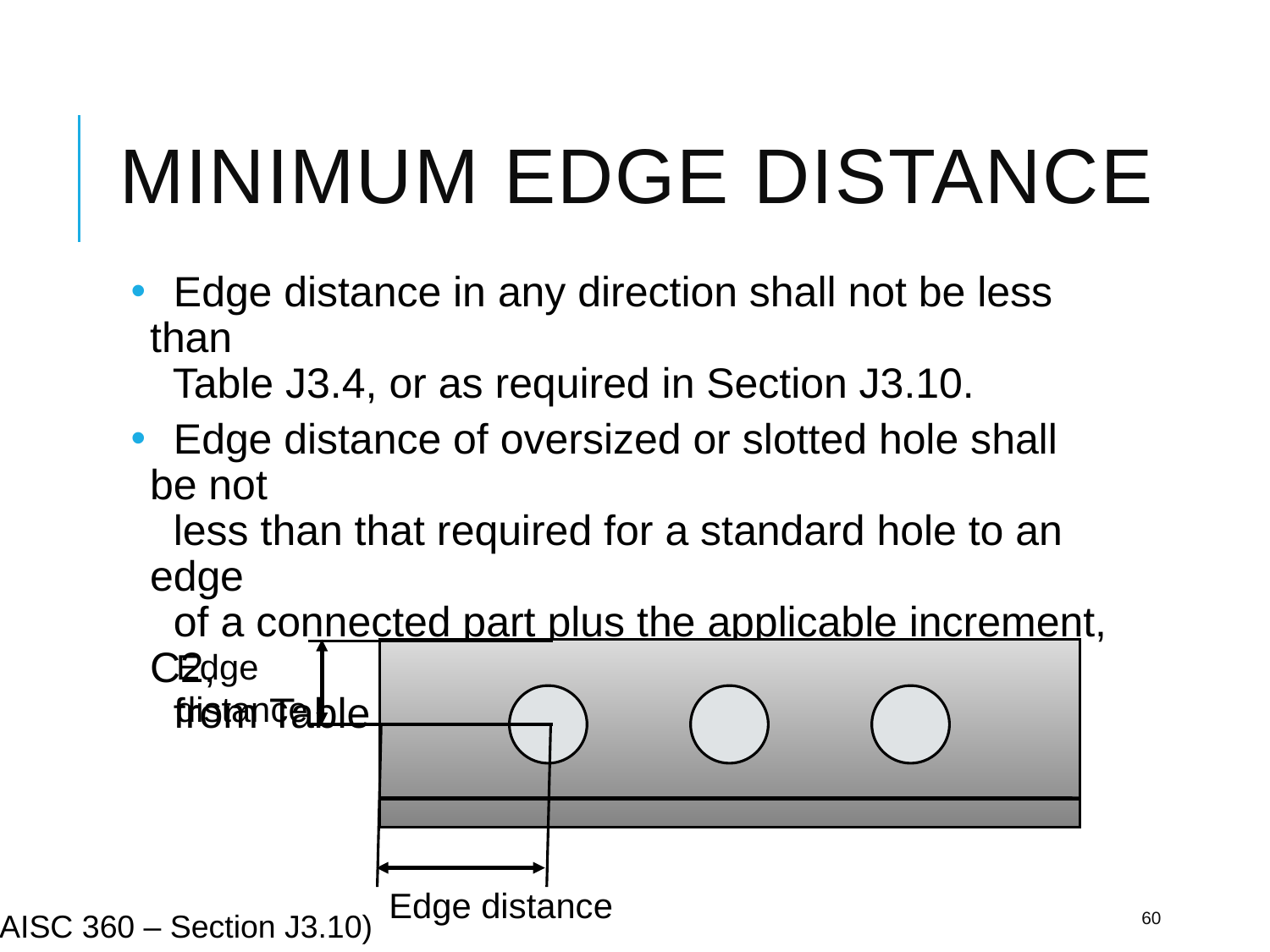

# Minimum Edge Distance
  Edge distance in any direction shall not be less than
  Table J3.4, or as required in Section J3.10.
  Edge distance of oversized or slotted hole shall be not
  less than that required for a standard hole to an edge
  of a connected part plus the applicable increment, C2,
  from Table J3.5.
Edge distance

Edge distance
60
(AISC 360 – Section J3.10)